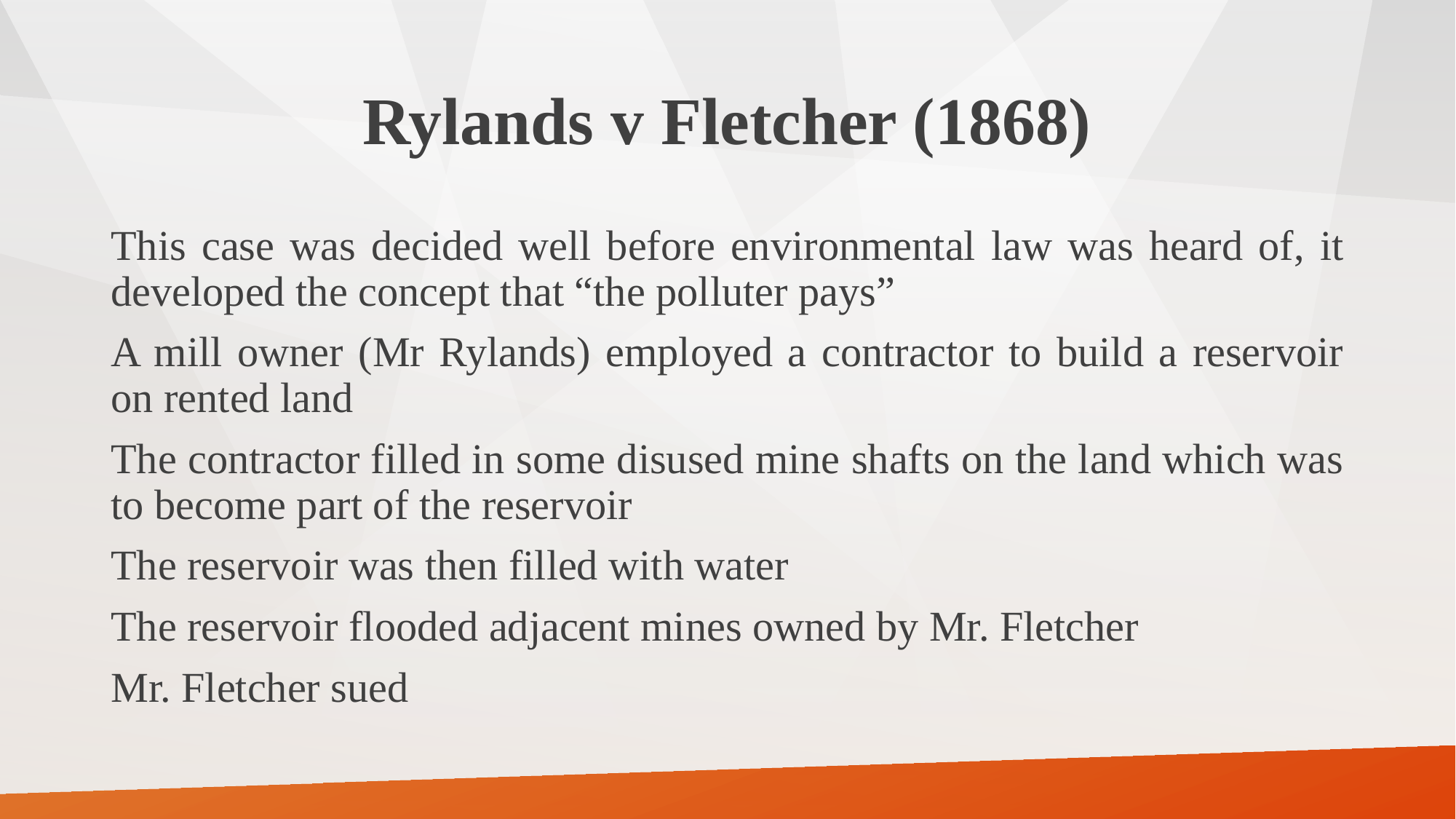

# Rylands v Fletcher (1868)
This case was decided well before environmental law was heard of, it developed the concept that “the polluter pays”
A mill owner (Mr Rylands) employed a contractor to build a reservoir on rented land
The contractor filled in some disused mine shafts on the land which was to become part of the reservoir
The reservoir was then filled with water
The reservoir flooded adjacent mines owned by Mr. Fletcher
Mr. Fletcher sued